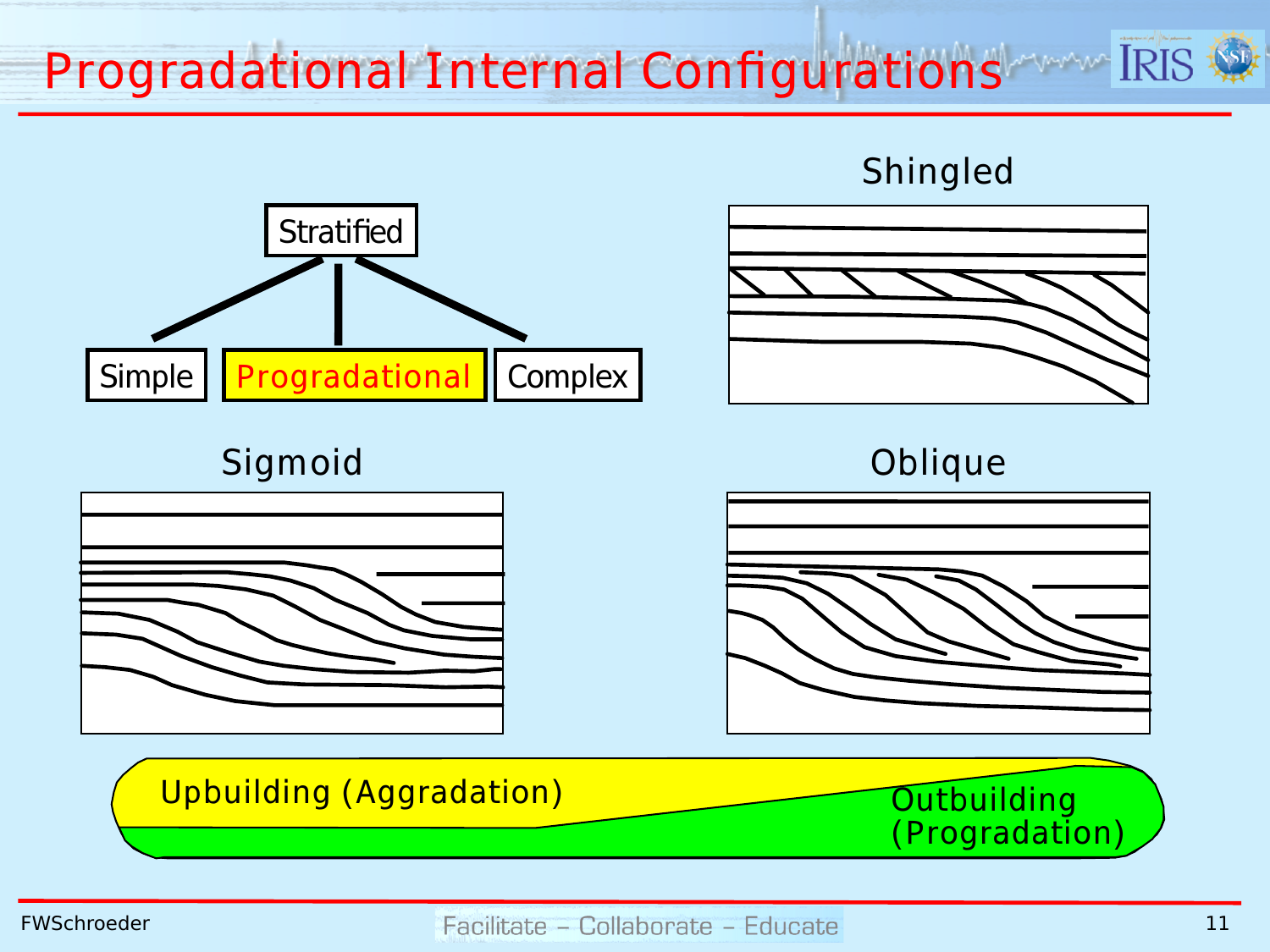

# Progradational Internal Configurations
Shingled

Stratified

Simple
Progradational
Complex
Sigmoid
Oblique

Upbuilding (Aggradation)

Outbuilding
(Progradation)